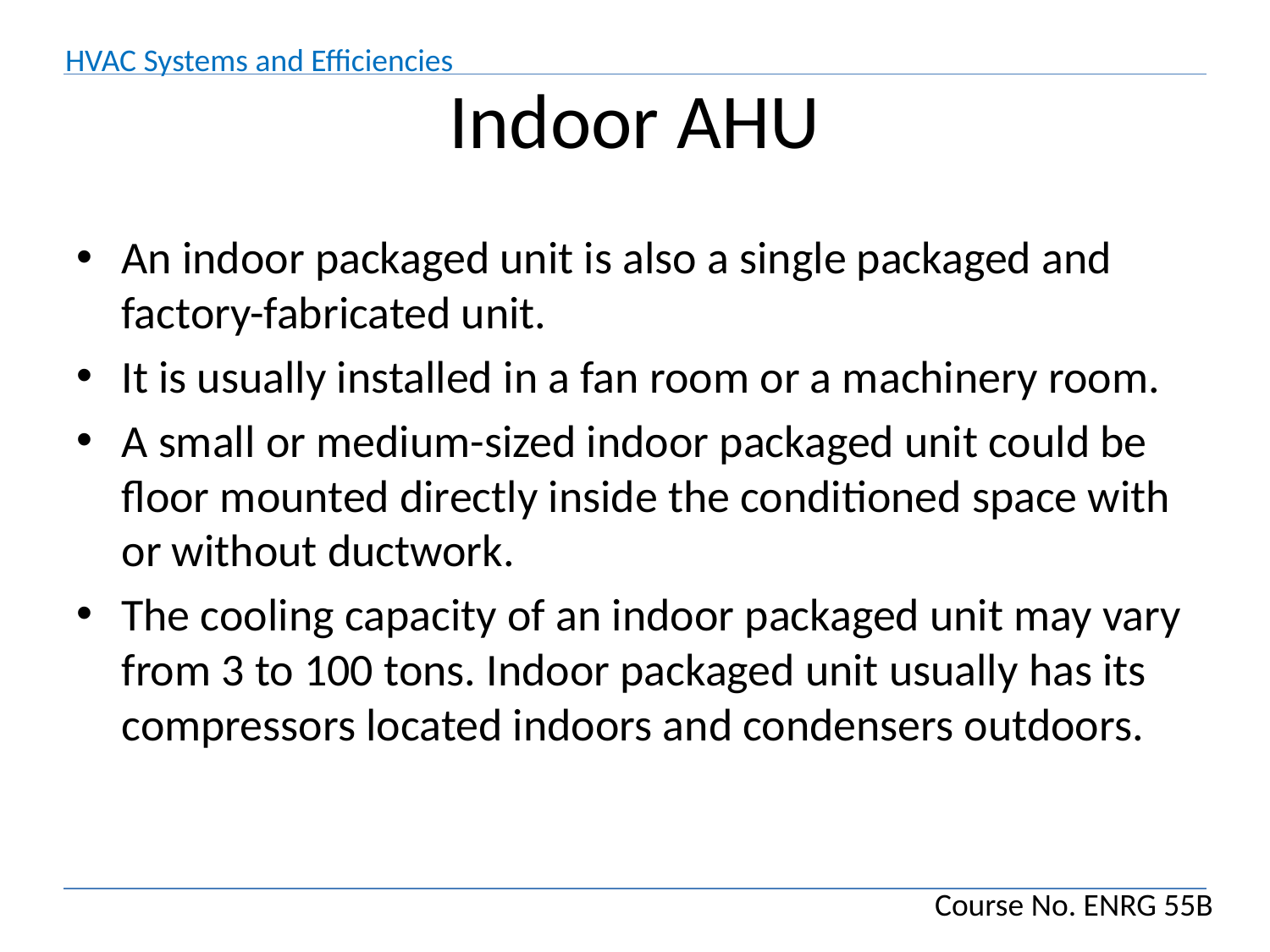

# Indoor AHU
An indoor packaged unit is also a single packaged and factory-fabricated unit.
It is usually installed in a fan room or a machinery room.
A small or medium-sized indoor packaged unit could be floor mounted directly inside the conditioned space with or without ductwork.
The cooling capacity of an indoor packaged unit may vary from 3 to 100 tons. Indoor packaged unit usually has its compressors located indoors and condensers outdoors.